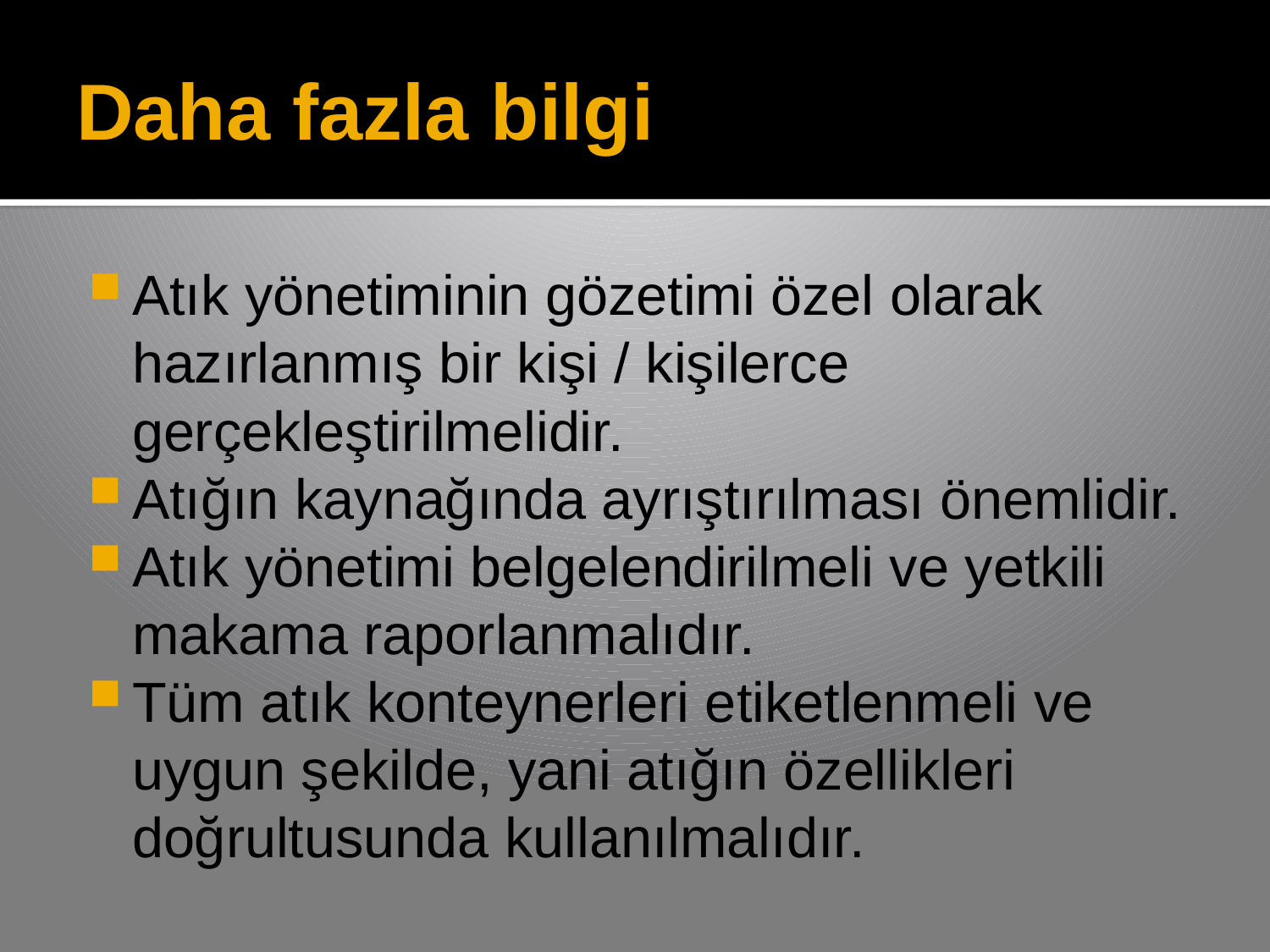

# Daha fazla bilgi
Atık yönetiminin gözetimi özel olarak hazırlanmış bir kişi / kişilerce gerçekleştirilmelidir.
Atığın kaynağında ayrıştırılması önemlidir.
Atık yönetimi belgelendirilmeli ve yetkili makama raporlanmalıdır.
Tüm atık konteynerleri etiketlenmeli ve uygun şekilde, yani atığın özellikleri doğrultusunda kullanılmalıdır.